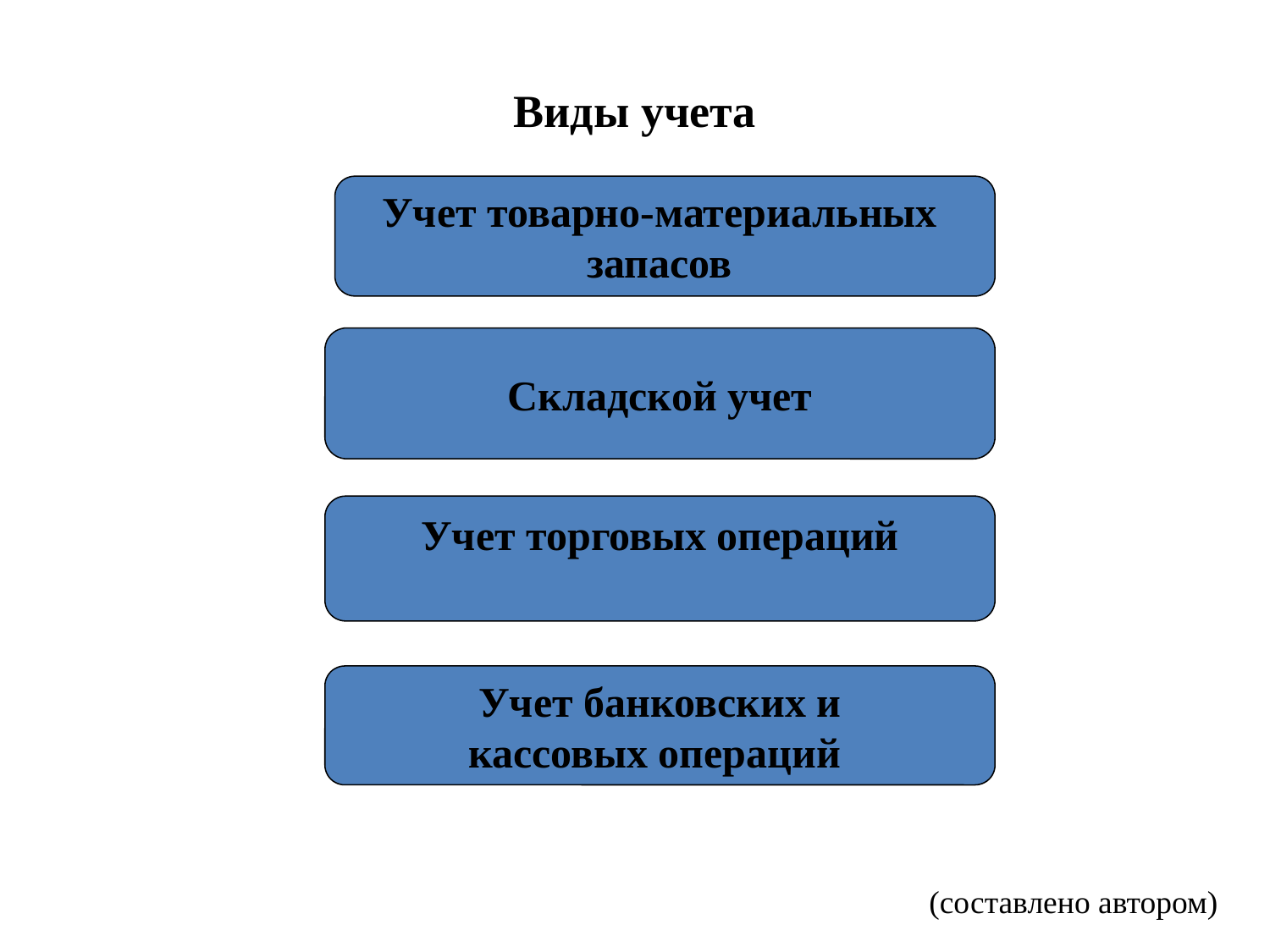

Виды учета

Учет товарно-материальных
запасов

Складской учет
Учет торговых операций

Учет банковских и
 кассовых операций
(составлено автором)